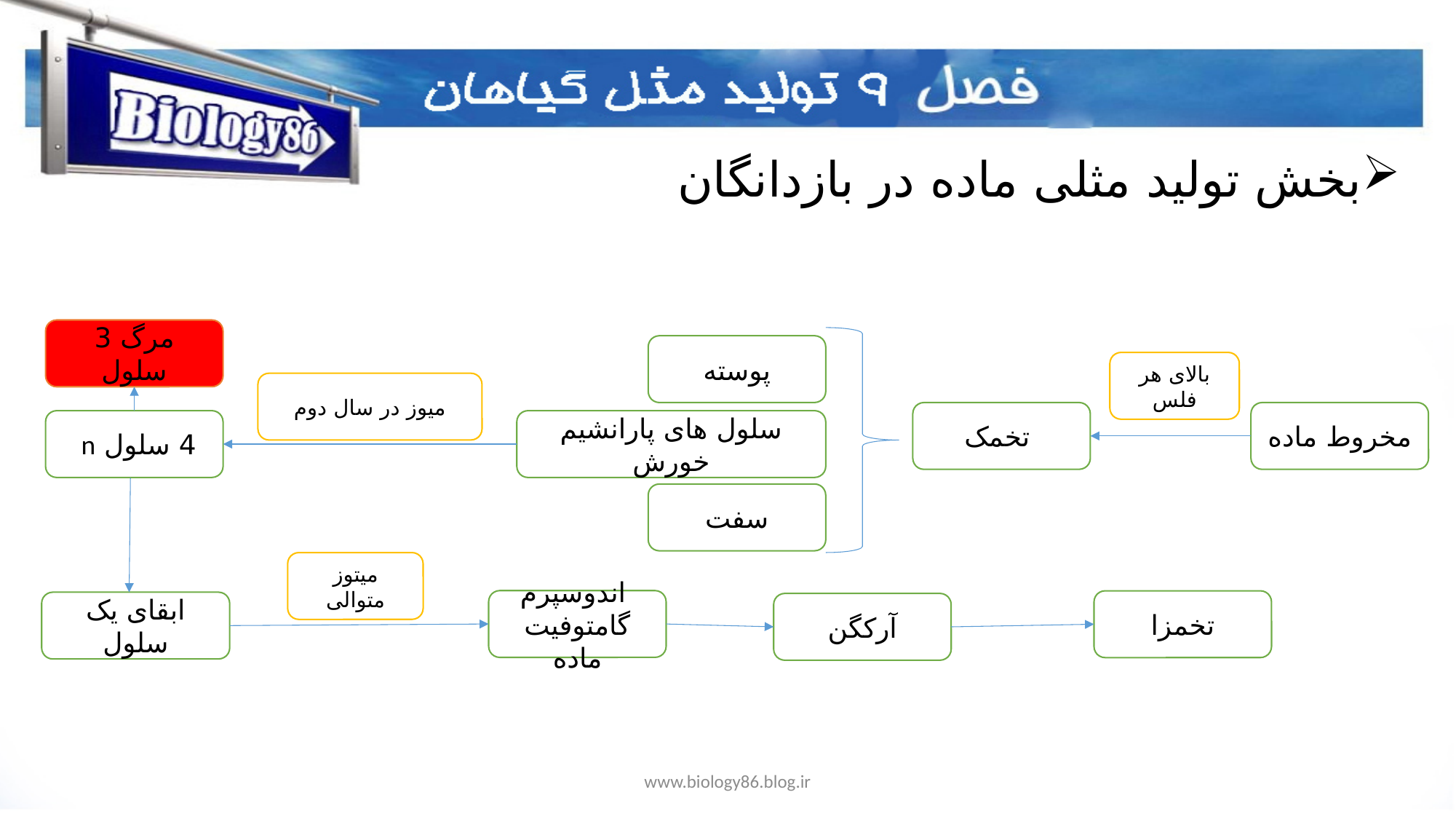

بخش تولید مثلی ماده در بازدانگان

مرگ 3 سلول

پوسته
بالای هر فلس
میوز در سال دوم
تخمک
مخروط ماده
4 سلول n
سلول های پارانشیم خورش
سفت
میتوز متوالی
اندوسپرم
گامتوفیت ماده
تخمزا
ابقای یک سلول
آرکگن
www.biology86.blog.ir